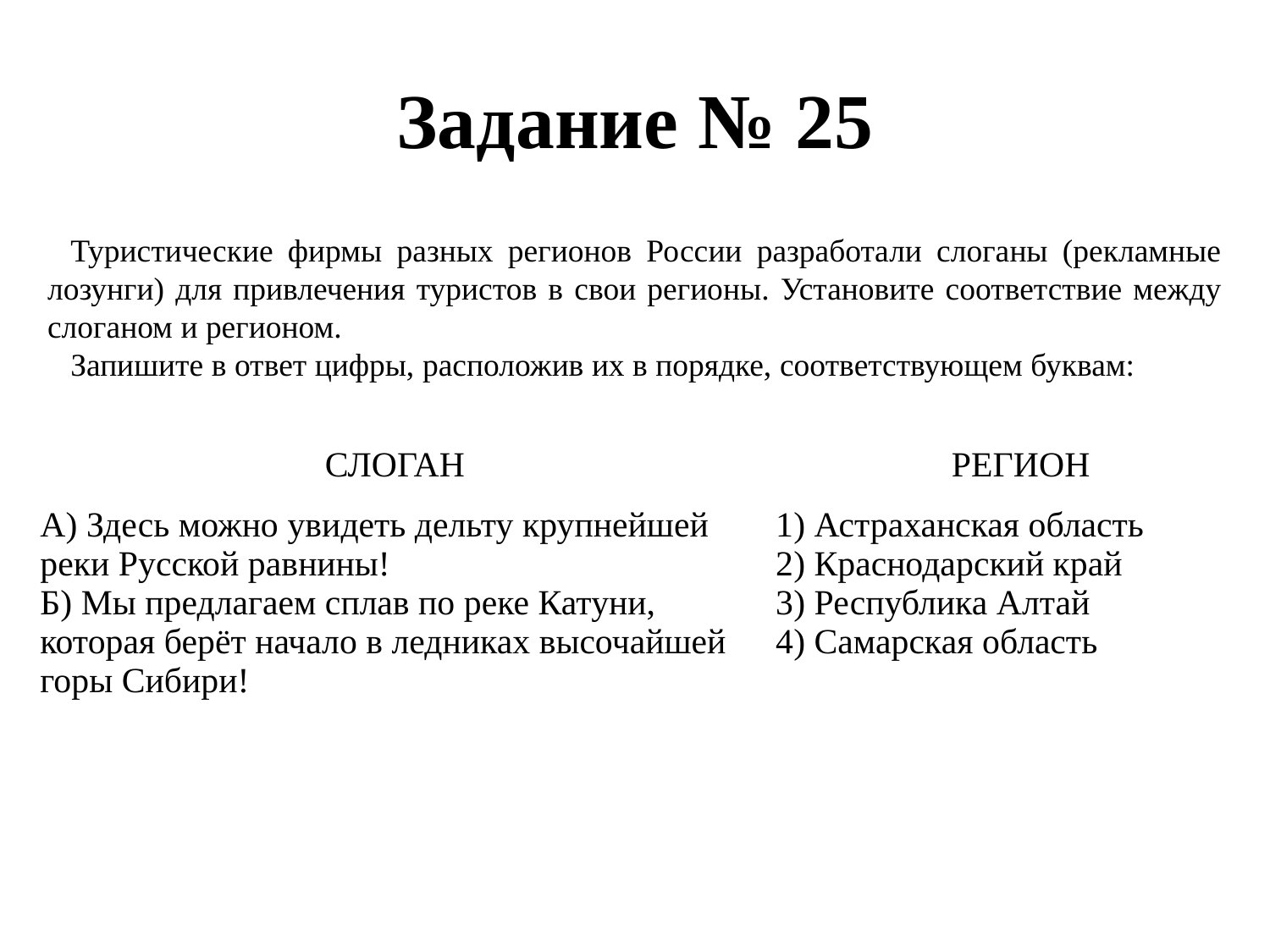

# Задание № 25
Туристические фирмы разных регионов России разработали слоганы (рекламные лозунги) для привлечения туристов в свои регионы. Установите соответствие между слоганом и регионом.
Запишите в ответ цифры, расположив их в порядке, соответствующем буквам:

| СЛОГАН |  | РЕГИОН |
| --- | --- | --- |
| А) Здесь можно увидеть дельту крупнейшей реки Русской равнины! Б) Мы предлагаем сплав по реке Катуни, которая берёт начало в ледниках высочайшей горы Сибири! |  | 1) Астраханская область 2) Краснодарский край 3) Республика Алтай 4) Самарская область |